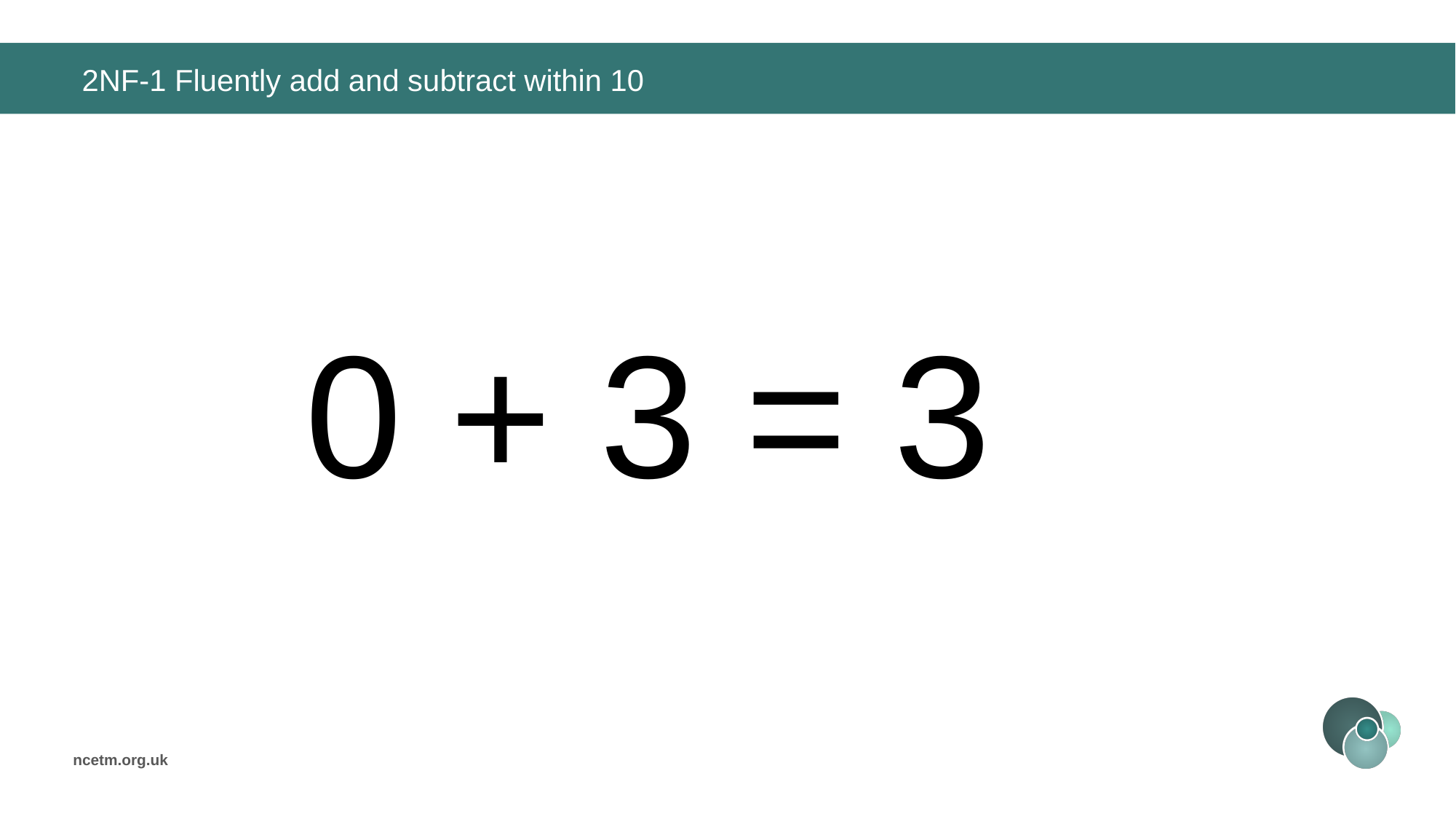

# 2NF-1 Fluently add and subtract within 10
0 + 3 =
3